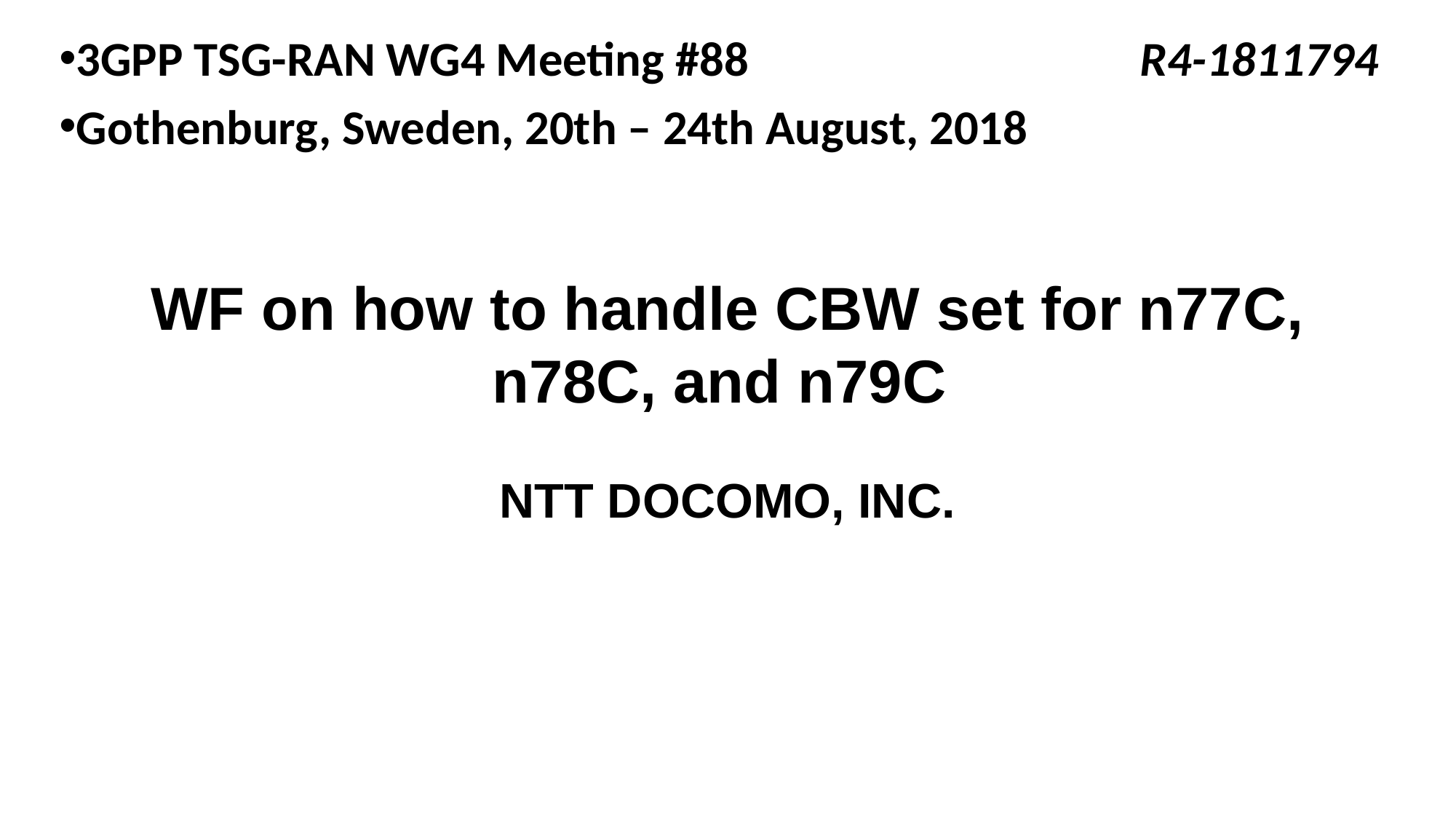

3GPP TSG-RAN WG4 Meeting #88	                             R4-1811794
Gothenburg, Sweden, 20th – 24th August, 2018
# WF on how to handle CBW set for n77C, n78C, and n79C
NTT DOCOMO, INC.